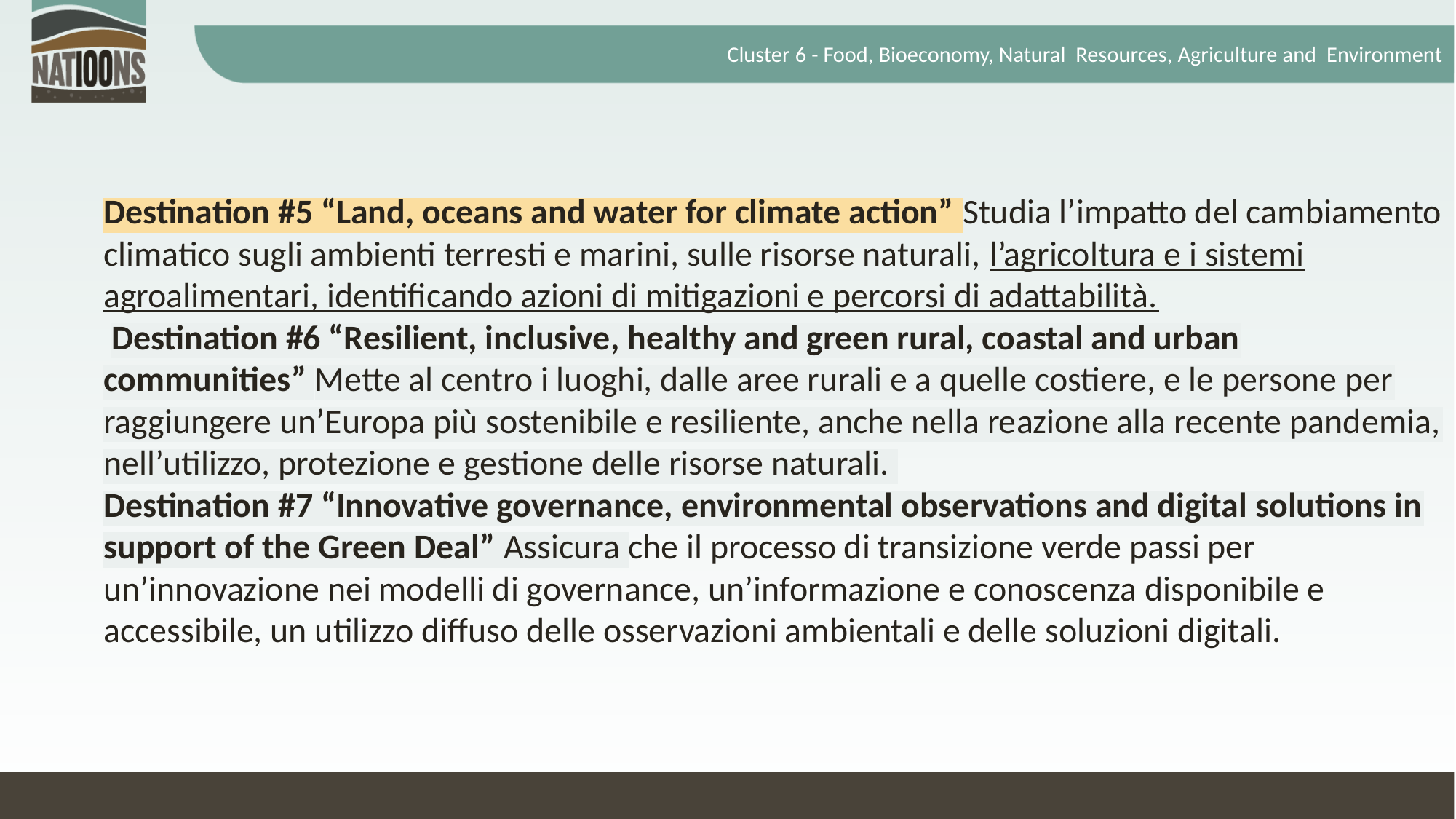

# Cluster 6 - Food, Bioeconomy, Natural  Resources, Agriculture and  Environment
Destination #5 “Land, oceans and water for climate action” Studia l’impatto del cambiamento climatico sugli ambienti terresti e marini, sulle risorse naturali, l’agricoltura e i sistemi agroalimentari, identificando azioni di mitigazioni e percorsi di adattabilità.
 Destination #6 “Resilient, inclusive, healthy and green rural, coastal and urban communities” Mette al centro i luoghi, dalle aree rurali e a quelle costiere, e le persone per raggiungere un’Europa più sostenibile e resiliente, anche nella reazione alla recente pandemia, nell’utilizzo, protezione e gestione delle risorse naturali.
Destination #7 “Innovative governance, environmental observations and digital solutions in support of the Green Deal” Assicura che il processo di transizione verde passi per un’innovazione nei modelli di governance, un’informazione e conoscenza disponibile e accessibile, un utilizzo diffuso delle osservazioni ambientali e delle soluzioni digitali.